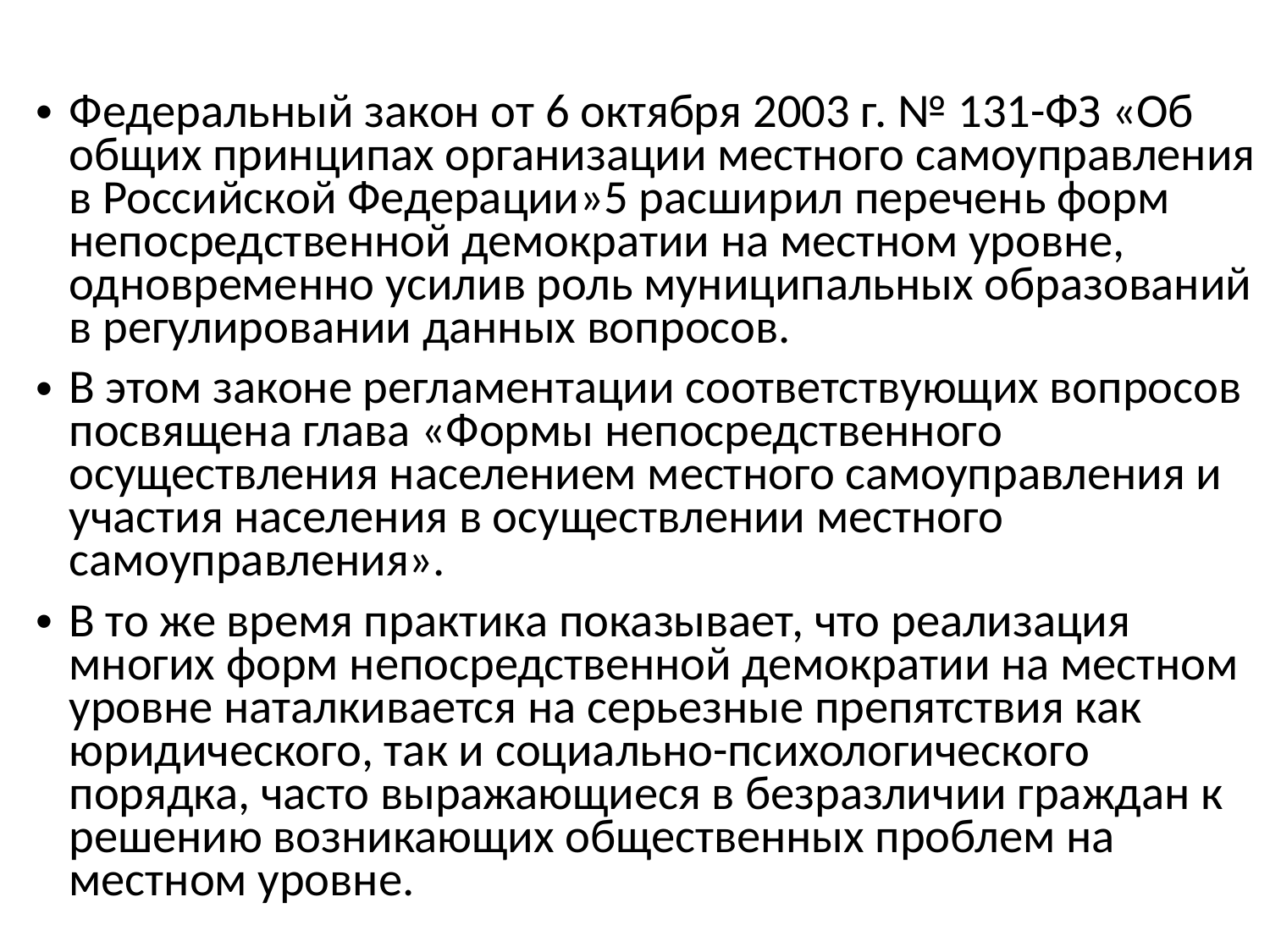

Федеральный закон от 6 октября 2003 г. № 131-ФЗ «Об общих принципах организации местного самоуправления в Российской Федерации»5 расширил перечень форм непосредственной демократии на местном уровне, одновременно усилив роль муниципальных образований в регулировании данных вопросов.
В этом законе регламентации соответствующих вопросов посвящена глава «Формы непосредственного осуществления населением местного самоуправления и участия населения в осуществлении местного самоуправления».
В то же время практика показывает, что реализация многих форм непосредственной демократии на местном уровне наталкивается на серьезные препятствия как юридического, так и социально-психологического порядка, часто выражающиеся в безразличии граждан к решению возникающих общественных проблем на местном уровне.